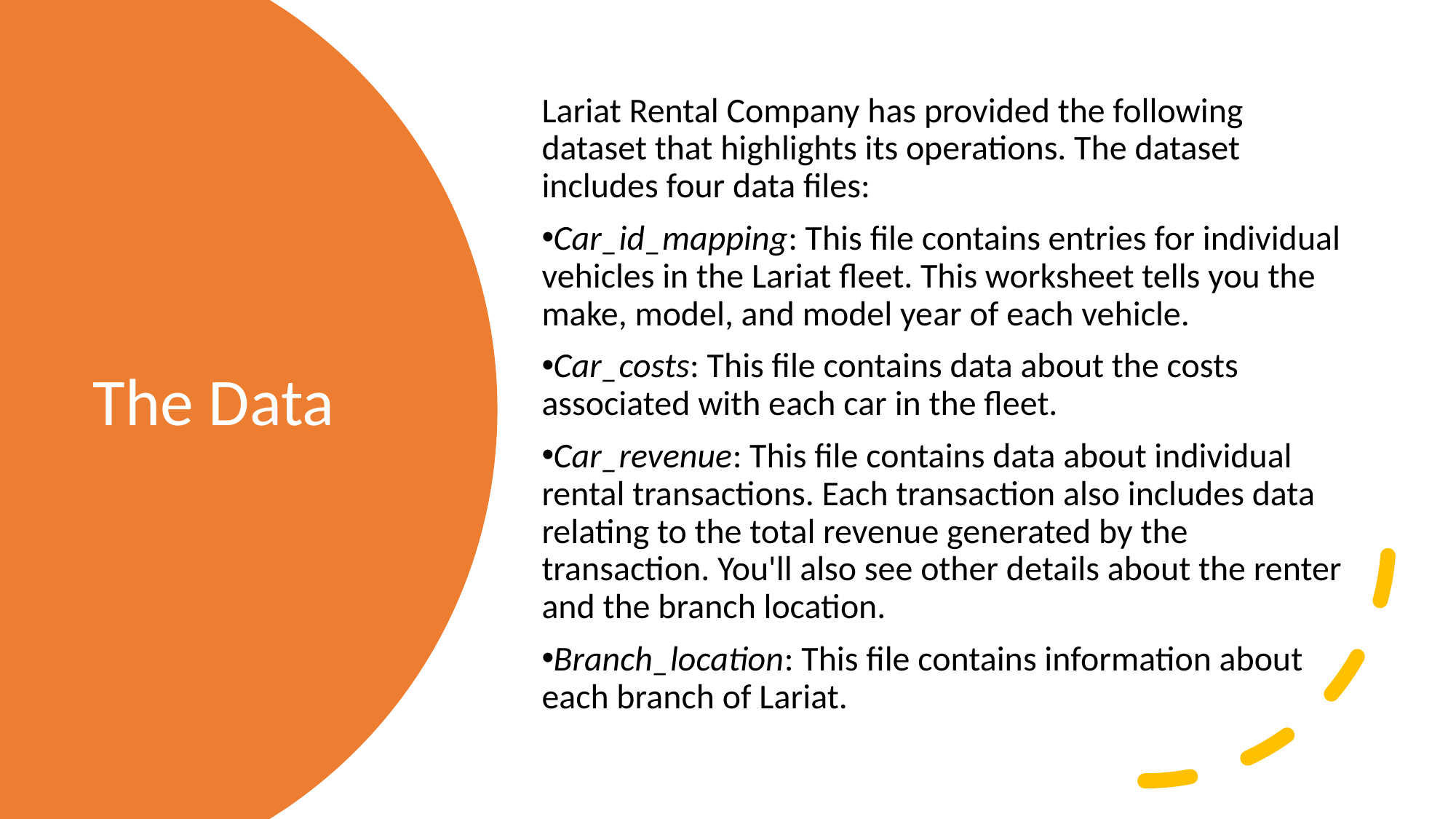

Lariat Rental Company has provided the following dataset that highlights its operations. The dataset includes four data files:
Car_id_mapping: This file contains entries for individual vehicles in the Lariat fleet. This worksheet tells you the make, model, and model year of each vehicle.
Car_costs: This file contains data about the costs associated with each car in the fleet.
Car_revenue: This file contains data about individual rental transactions. Each transaction also includes data relating to the total revenue generated by the transaction. You'll also see other details about the renter and the branch location.
Branch_location: This file contains information about each branch of Lariat.
# The Data